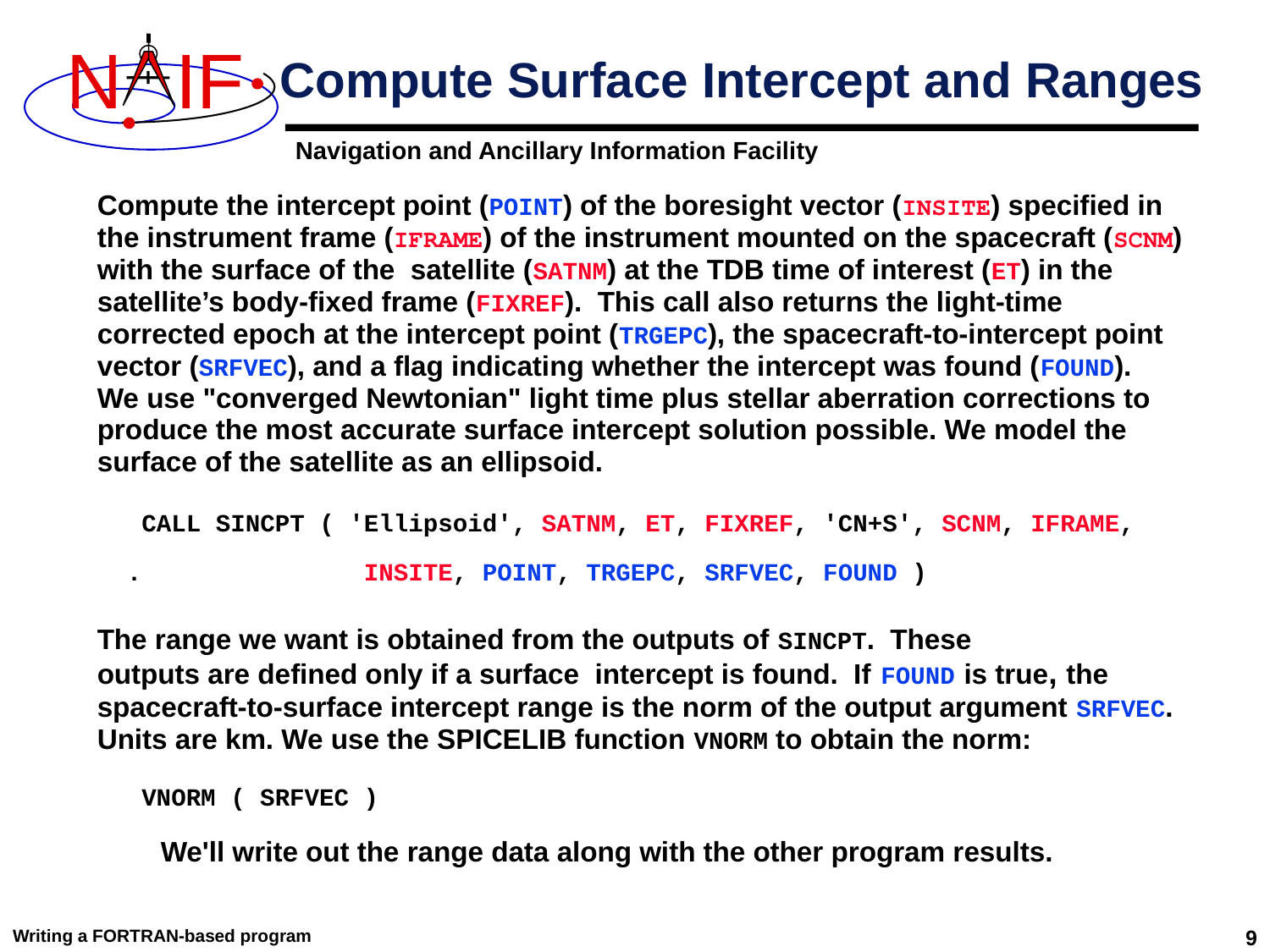

# Compute Surface Intercept and Ranges
Compute the intercept point (POINT) of the boresight vector (INSITE) specified in
the instrument frame (IFRAME) of the instrument mounted on the spacecraft (SCNM)
with the surface of the  satellite (SATNM) at the TDB time of interest (ET) in the
satellite’s body-fixed frame (FIXREF).  This call also returns the light-time
corrected epoch at the intercept point (TRGEPC), the spacecraft-to-intercept point
vector (SRFVEC), and a flag indicating whether the intercept was found (FOUND).
We use "converged Newtonian" light time plus stellar aberration corrections to
produce the most accurate surface intercept solution possible. We model the
surface of the satellite as an ellipsoid.

   CALL SINCPT ( 'Ellipsoid', SATNM, ET, FIXREF, 'CN+S', SCNM, IFRAME,
  .               INSITE, POINT, TRGEPC, SRFVEC, FOUND )

The range we want is obtained from the outputs of SINCPT.  These
outputs are defined only if a surface  intercept is found.  If FOUND is true, the
spacecraft-to-surface intercept range is the norm of the output argument SRFVEC.
Units are km. We use the SPICELIB function VNORM to obtain the norm:

   VNORM ( SRFVEC )

We'll write out the range data along with the other program results.
Writing a FORTRAN-based program
9